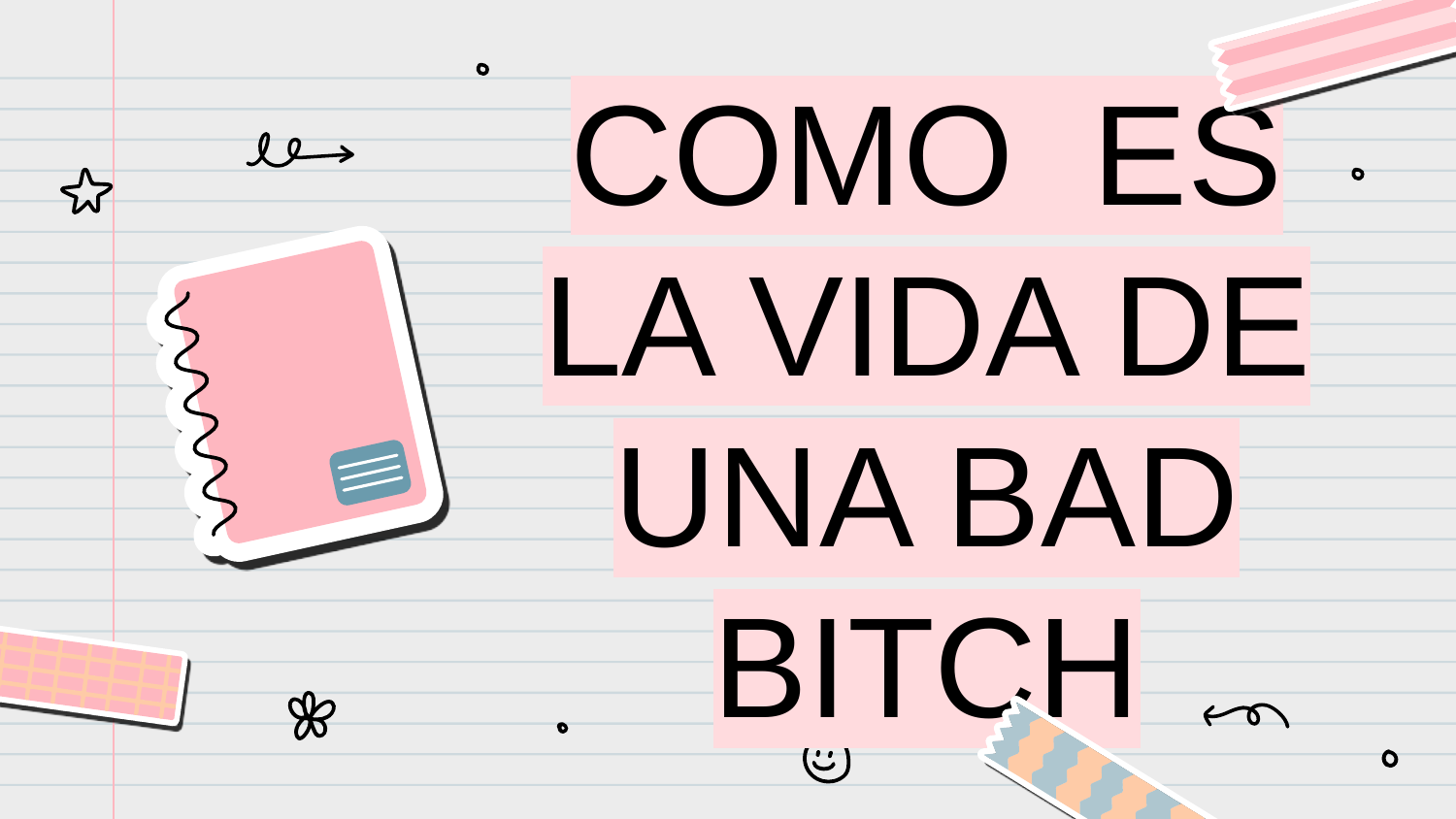

# COMO  ES LA VIDA DE UNA BAD BITCH